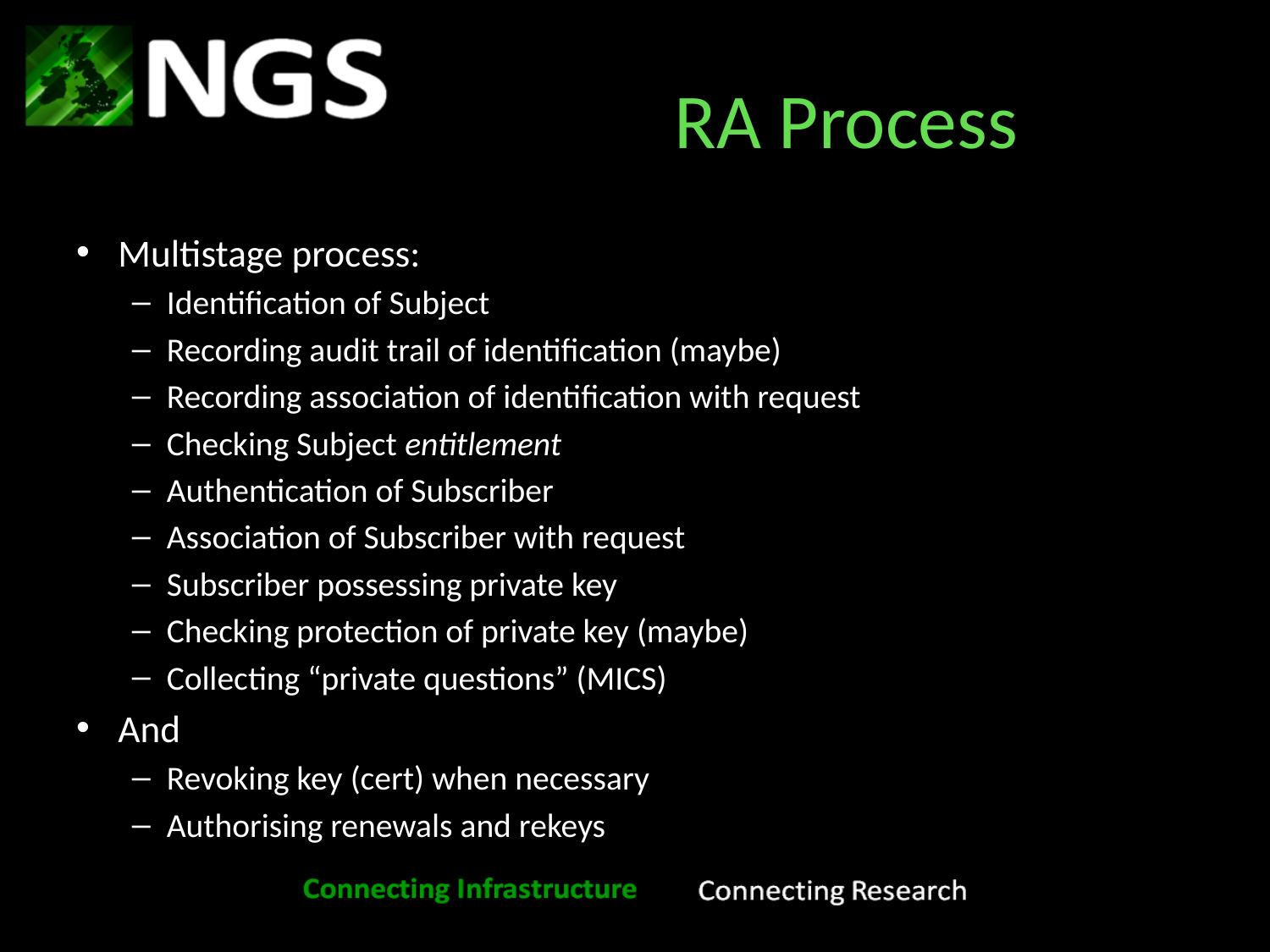

# RA Process
Multistage process:
Identification of Subject
Recording audit trail of identification (maybe)
Recording association of identification with request
Checking Subject entitlement
Authentication of Subscriber
Association of Subscriber with request
Subscriber possessing private key
Checking protection of private key (maybe)
Collecting “private questions” (MICS)
And
Revoking key (cert) when necessary
Authorising renewals and rekeys